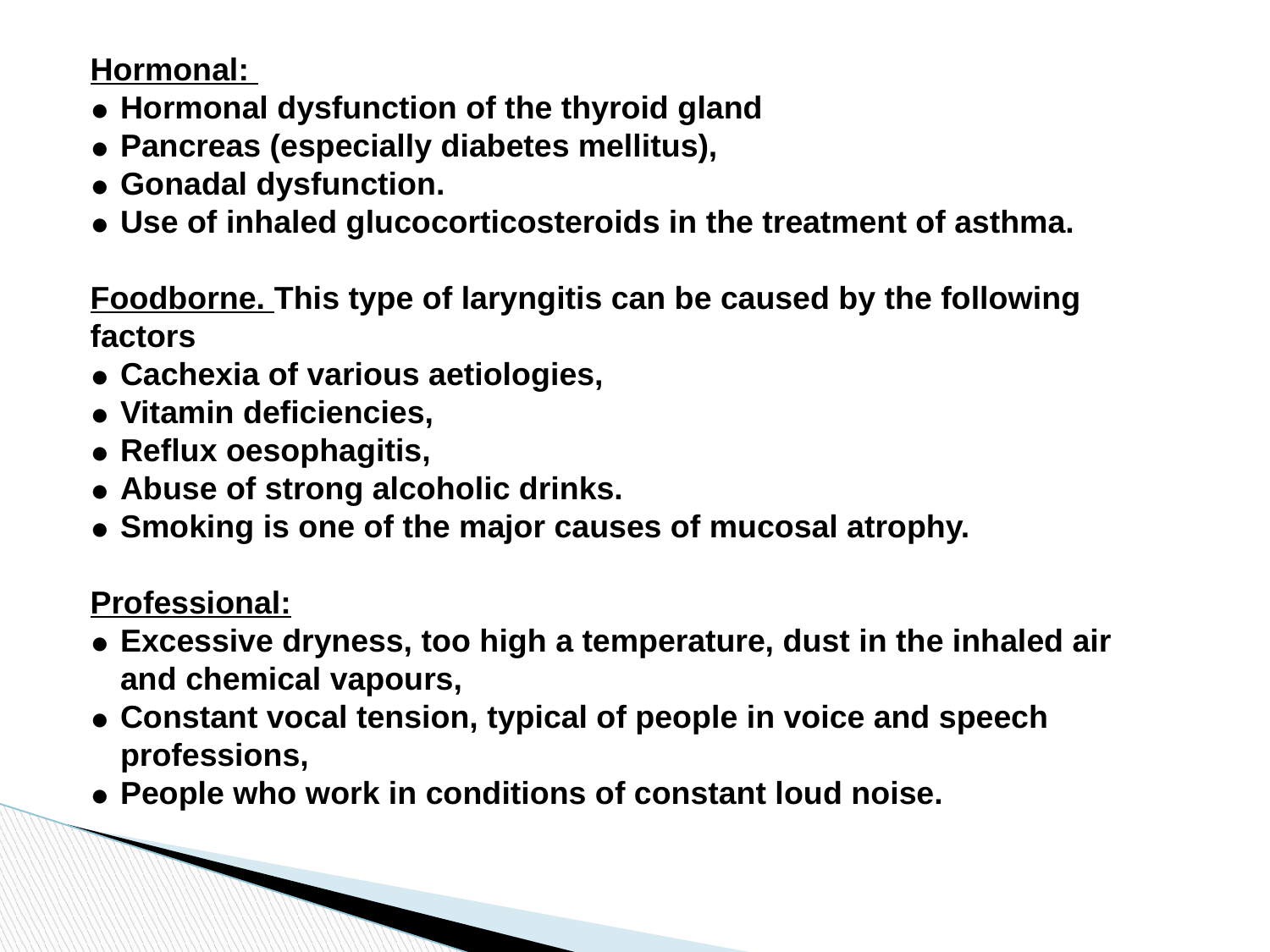

Hormonal:
Hormonal dysfunction of the thyroid gland
Pancreas (especially diabetes mellitus),
Gonadal dysfunction.
Use of inhaled glucocorticosteroids in the treatment of asthma.

Foodborne. This type of laryngitis can be caused by the following factors
Cachexia of various aetiologies,
Vitamin deficiencies,
Reflux oesophagitis,
Abuse of strong alcoholic drinks.
Smoking is one of the major causes of mucosal atrophy.

Professional:
Excessive dryness, too high a temperature, dust in the inhaled air and chemical vapours,
Constant vocal tension, typical of people in voice and speech professions,
People who work in conditions of constant loud noise.